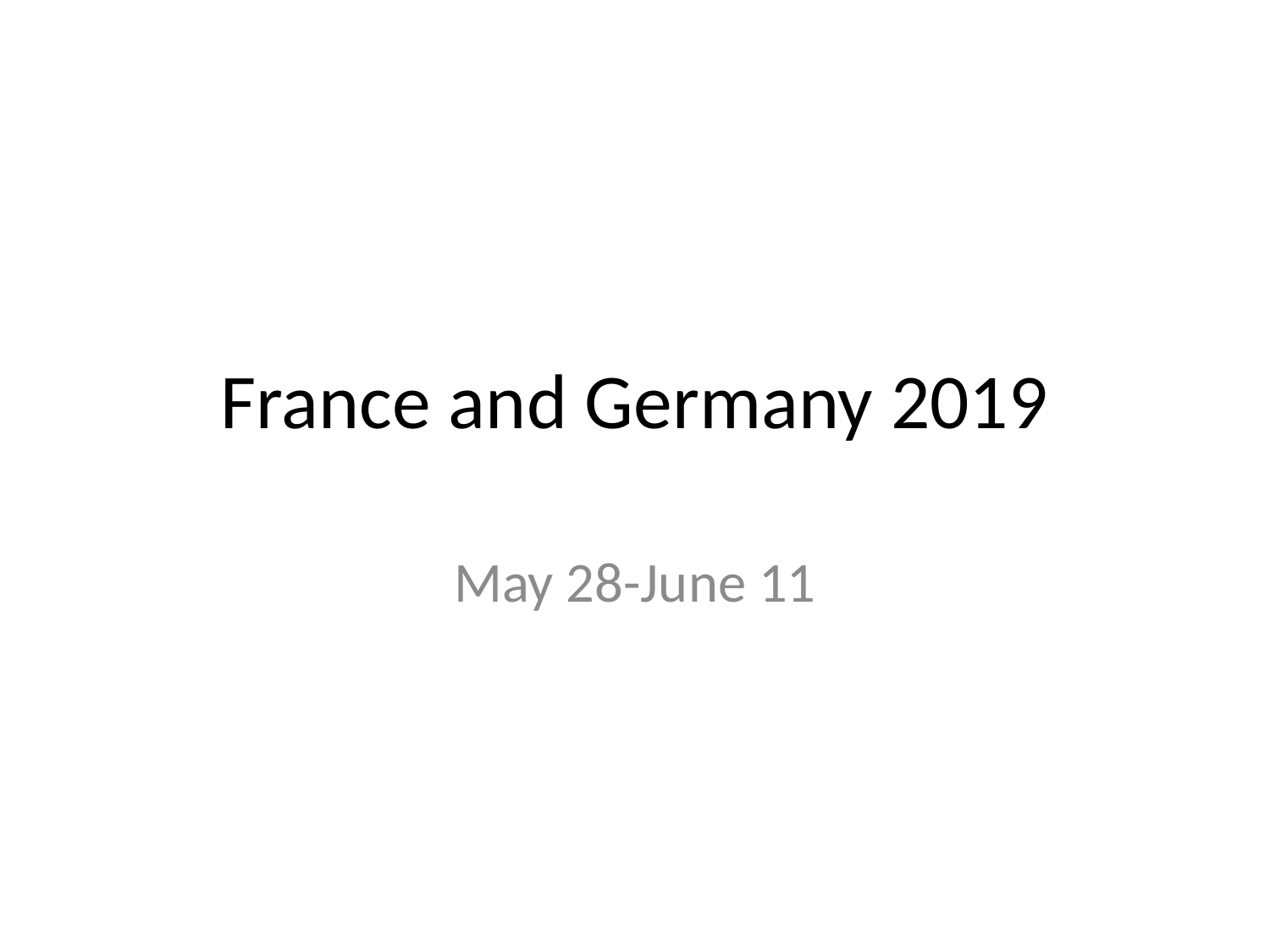

# France and Germany 2019
May 28-June 11